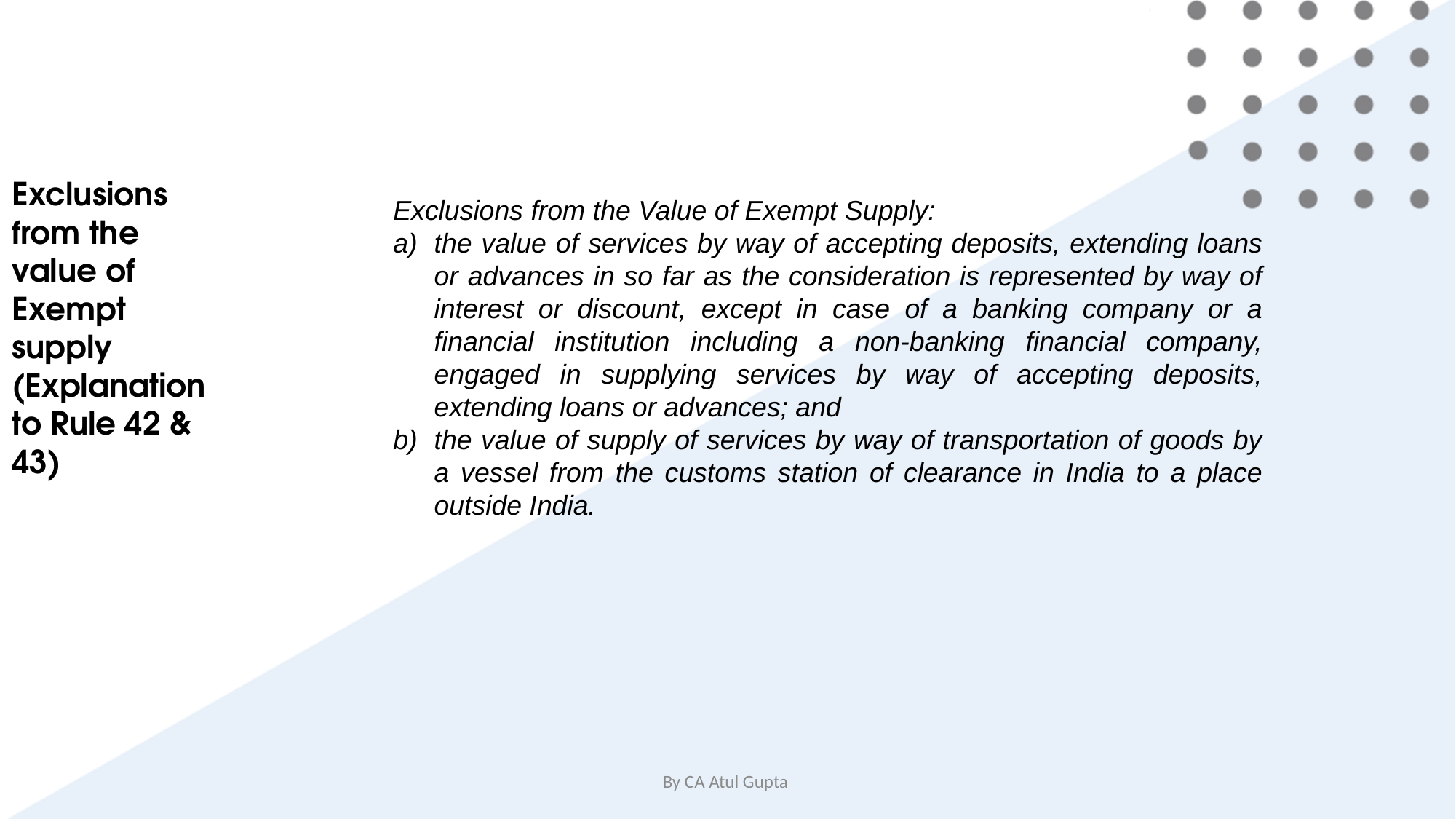

Exclusions from the value of Exempt supply (Explanation to Rule 42 & 43)
Exclusions from the Value of Exempt Supply:
the value of services by way of accepting deposits, extending loans or advances in so far as the consideration is represented by way of interest or discount, except in case of a banking company or a financial institution including a non-banking financial company, engaged in supplying services by way of accepting deposits, extending loans or advances; and
the value of supply of services by way of transportation of goods by a vessel from the customs station of clearance in India to a place outside India.

By CA Atul Gupta